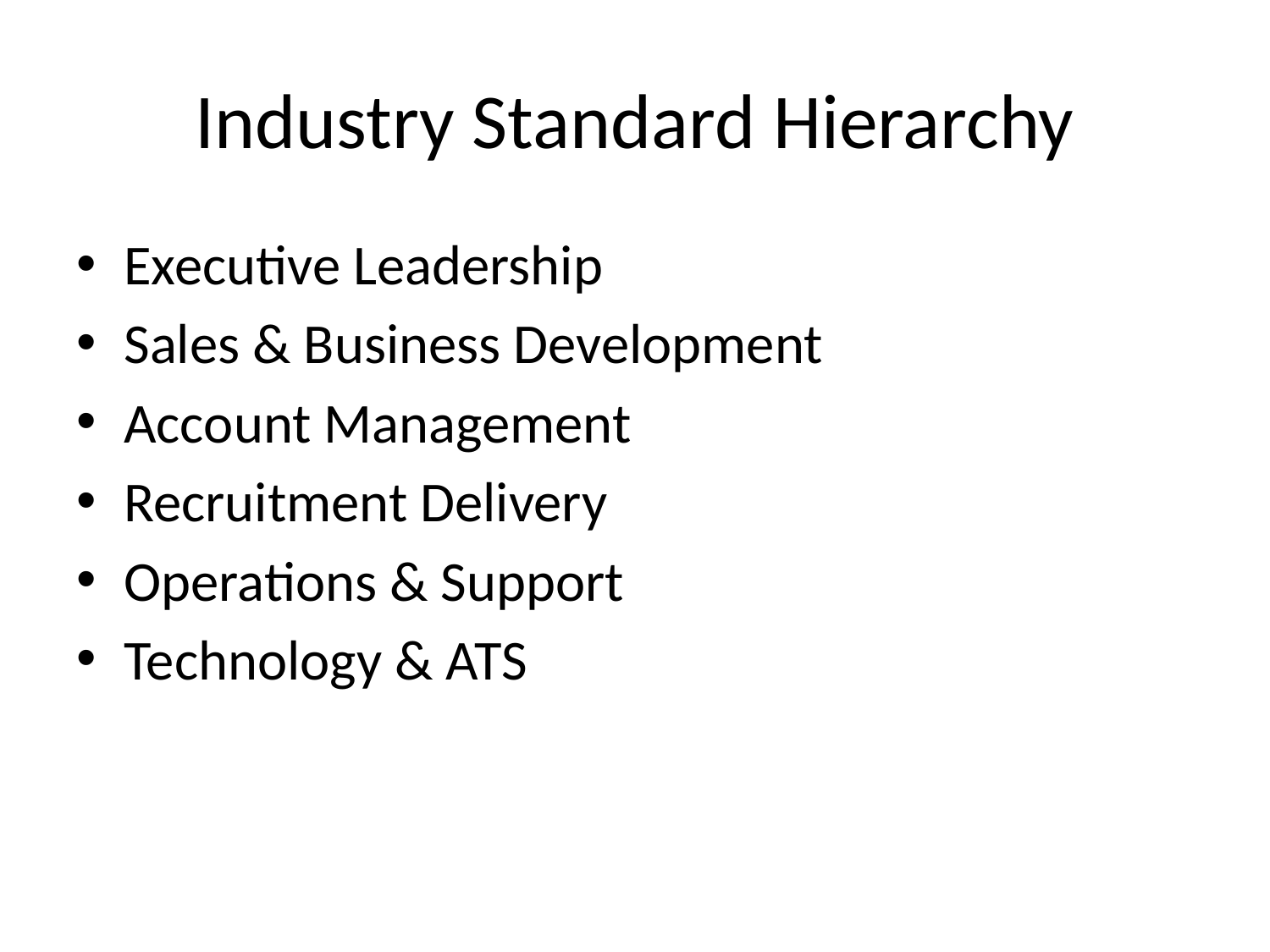

# Industry Standard Hierarchy
Executive Leadership
Sales & Business Development
Account Management
Recruitment Delivery
Operations & Support
Technology & ATS